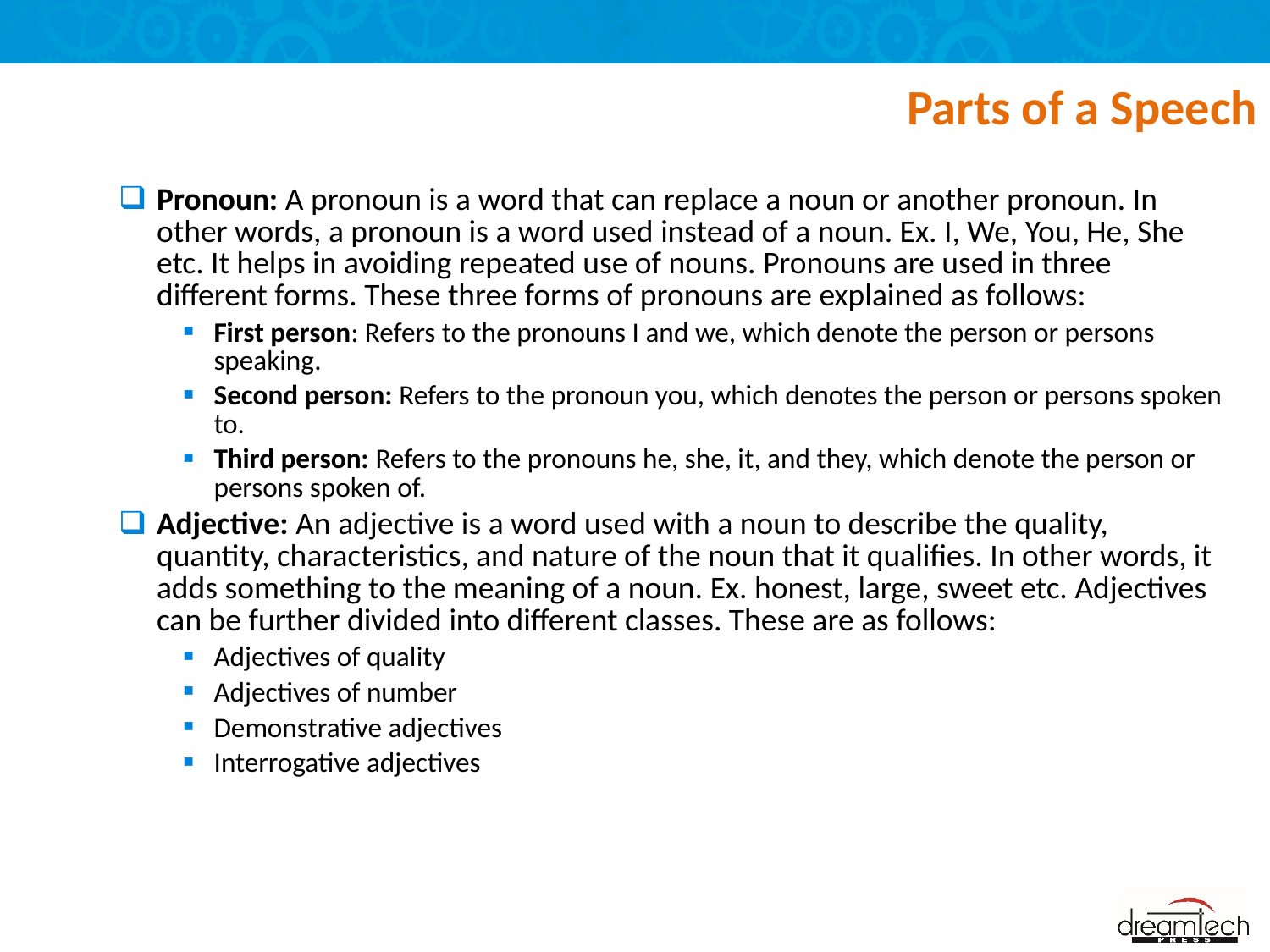

# Parts of a Speech
Pronoun: A pronoun is a word that can replace a noun or another pronoun. In other words, a pronoun is a word used instead of a noun. Ex. I, We, You, He, She etc. It helps in avoiding repeated use of nouns. Pronouns are used in three different forms. These three forms of pronouns are explained as follows:
First person: Refers to the pronouns I and we, which denote the person or persons speaking.
Second person: Refers to the pronoun you, which denotes the person or persons spoken to.
Third person: Refers to the pronouns he, she, it, and they, which denote the person or persons spoken of.
Adjective: An adjective is a word used with a noun to describe the quality, quantity, characteristics, and nature of the noun that it qualifies. In other words, it adds something to the meaning of a noun. Ex. honest, large, sweet etc. Adjectives can be further divided into different classes. These are as follows:
Adjectives of quality
Adjectives of number
Demonstrative adjectives
Interrogative adjectives